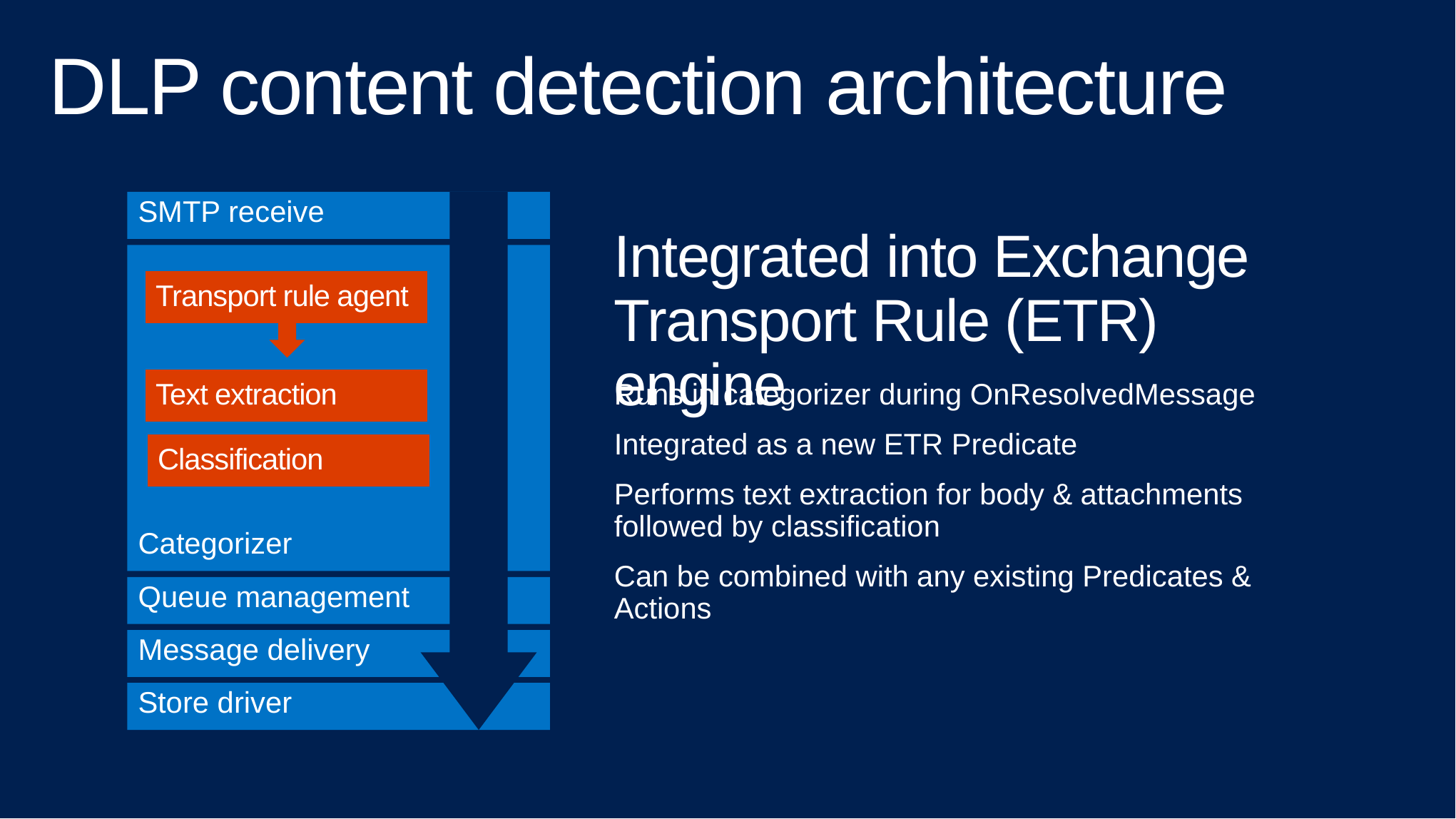

# DLP content detection architecture

SMTP receive
Categorizer
Transport rule agent

Text extraction
Classification
Queue management
Message delivery
Store driver
Integrated into Exchange Transport Rule (ETR) engine
Runs in categorizer during OnResolvedMessage
Integrated as a new ETR Predicate
Performs text extraction for body & attachments followed by classification
Can be combined with any existing Predicates & Actions